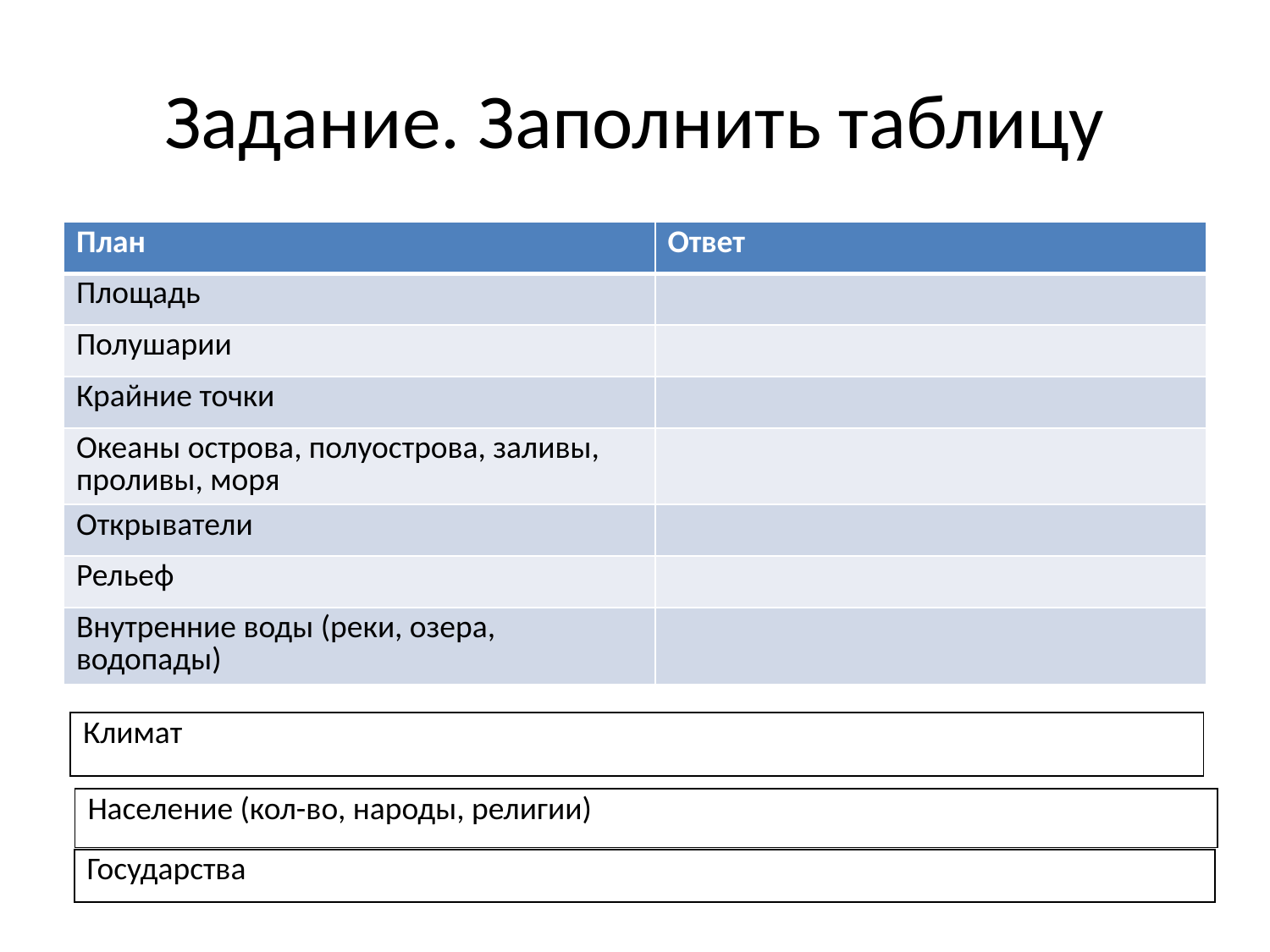

# Задание. Заполнить таблицу
| План | Ответ |
| --- | --- |
| Площадь |  |
| Полушарии |  |
| Крайние точки |  |
| Океаны острова, полуострова, заливы, проливы, моря |  |
| Открыватели |  |
| Рельеф |  |
| Внутренние воды (реки, озера, водопады) |  |
| Климат |
| --- |
| Население (кол-во, народы, религии) |
| --- |
| Государства |
| --- |